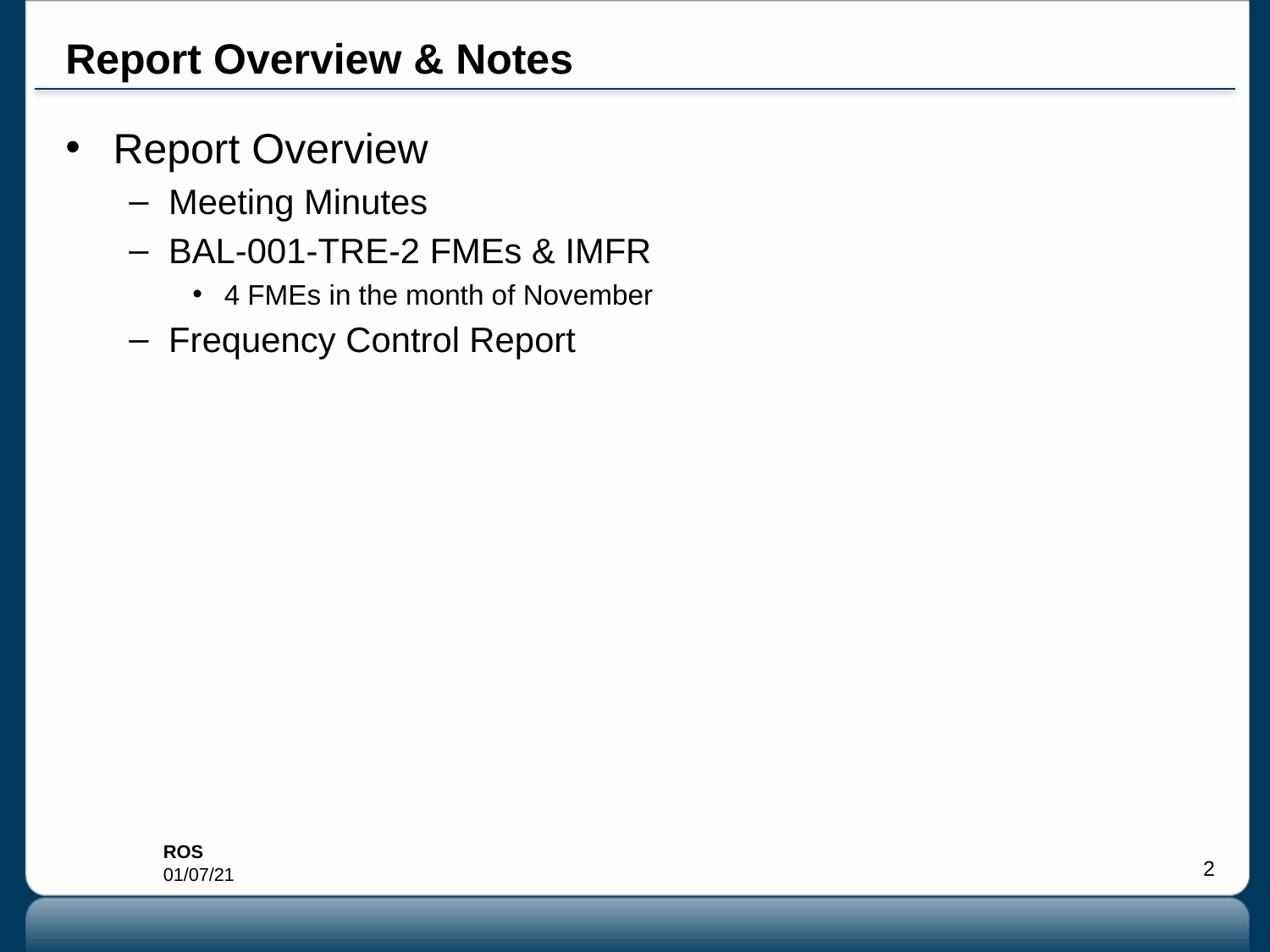

# Report Overview & Notes
Report Overview
Meeting Minutes
BAL-001-TRE-2 FMEs & IMFR
4 FMEs in the month of November
Frequency Control Report